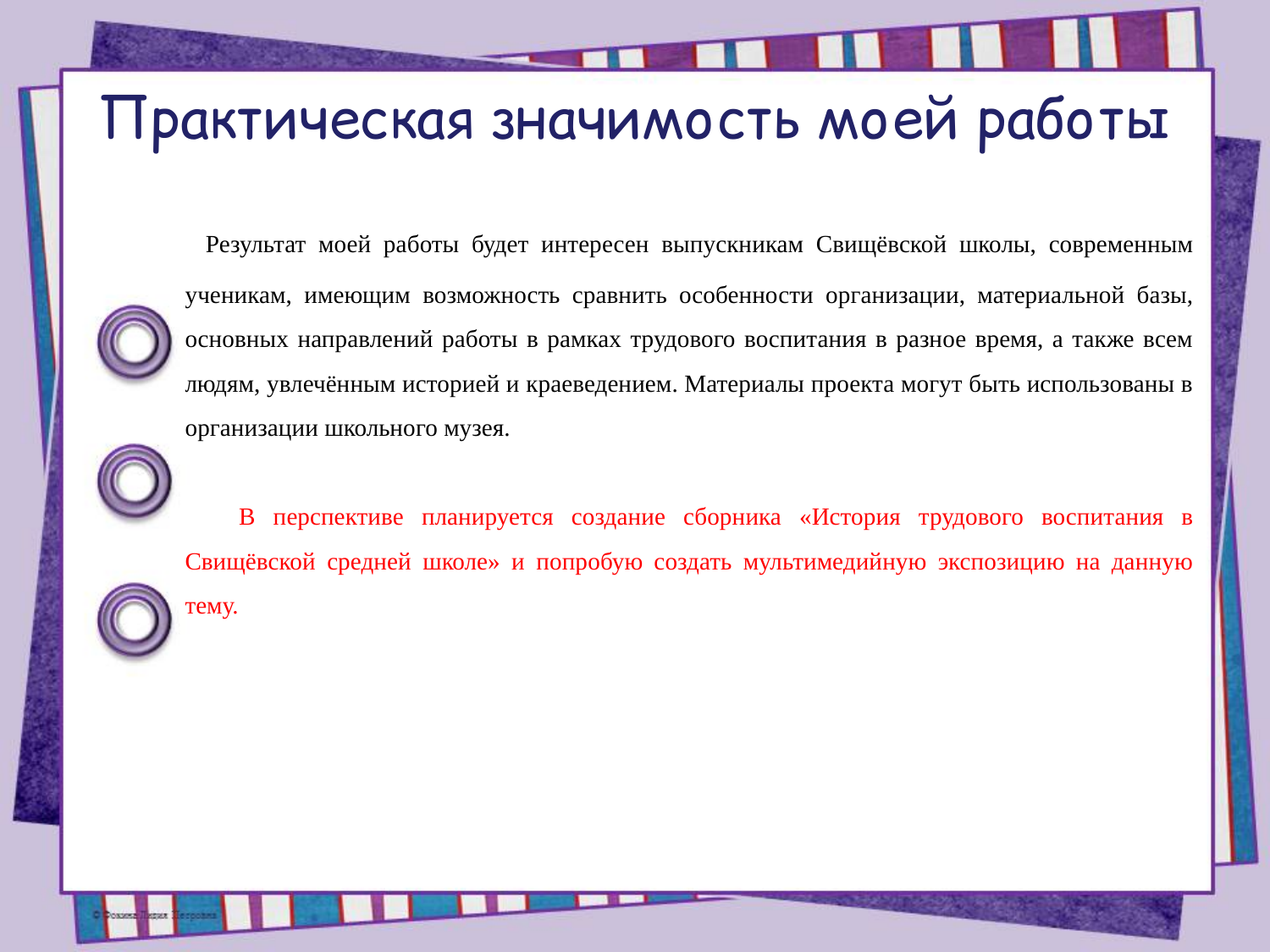

# Практическая значимость моей работы
 Результат моей работы будет интересен выпускникам Свищёвской школы, современным ученикам, имеющим возможность сравнить особенности организации, материальной базы, основных направлений работы в рамках трудового воспитания в разное время, а также всем людям, увлечённым историей и краеведением. Материалы проекта могут быть использованы в организации школьного музея.

   В перспективе планируется создание сборника «История трудового воспитания в Свищёвской средней школе» и попробую создать мультимедийную экспозицию на данную тему.